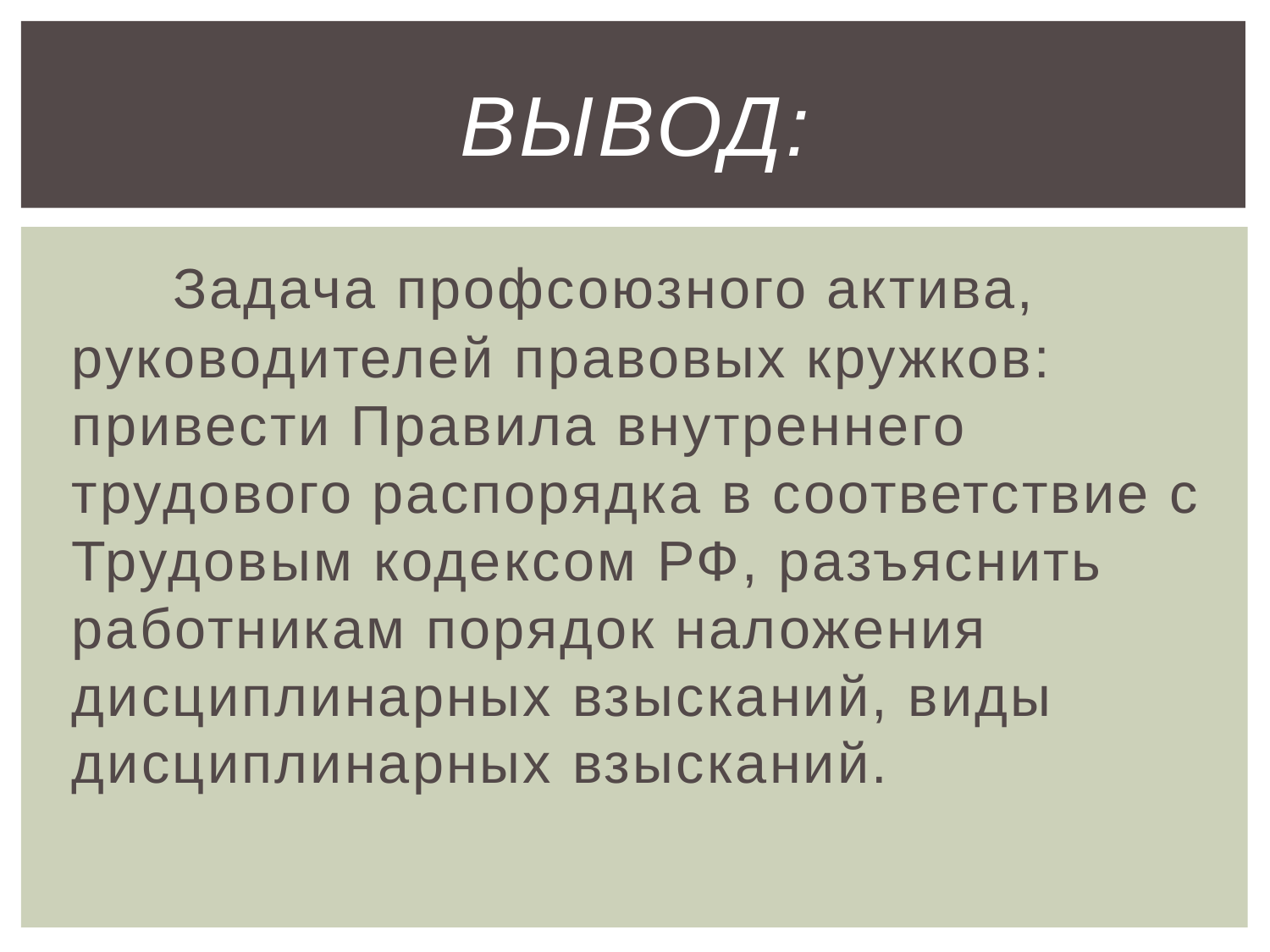

# ВЫВОД:
     Задача профсоюзного актива, руководителей правовых кружков: привести Правила внутреннего трудового распорядка в соответствие с Трудовым кодексом РФ, разъяснить работникам порядок наложения дисциплинарных взысканий, виды дисциплинарных взысканий.